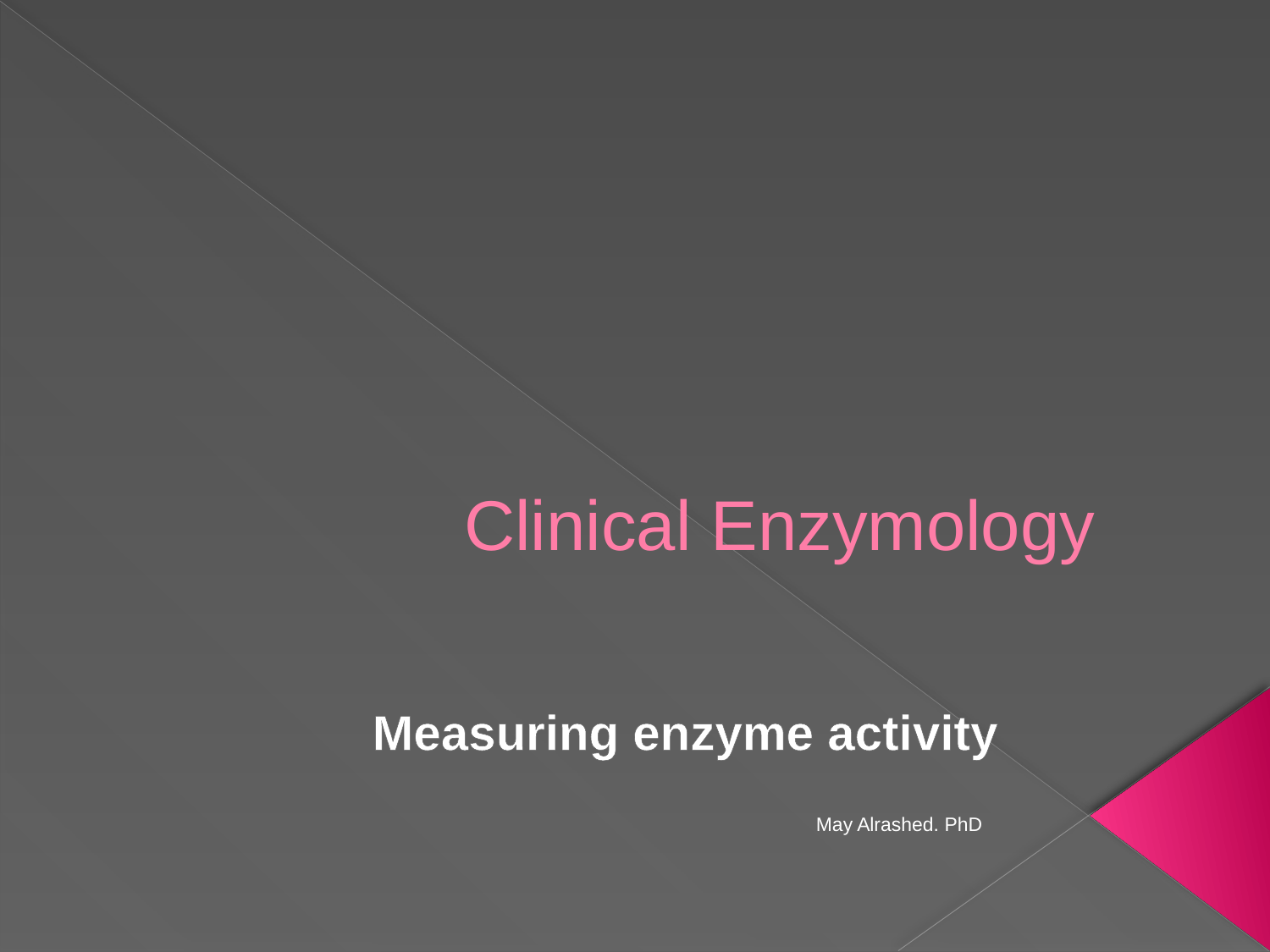

# Clinical Enzymology
Measuring enzyme activity

May Alrashed. PhD